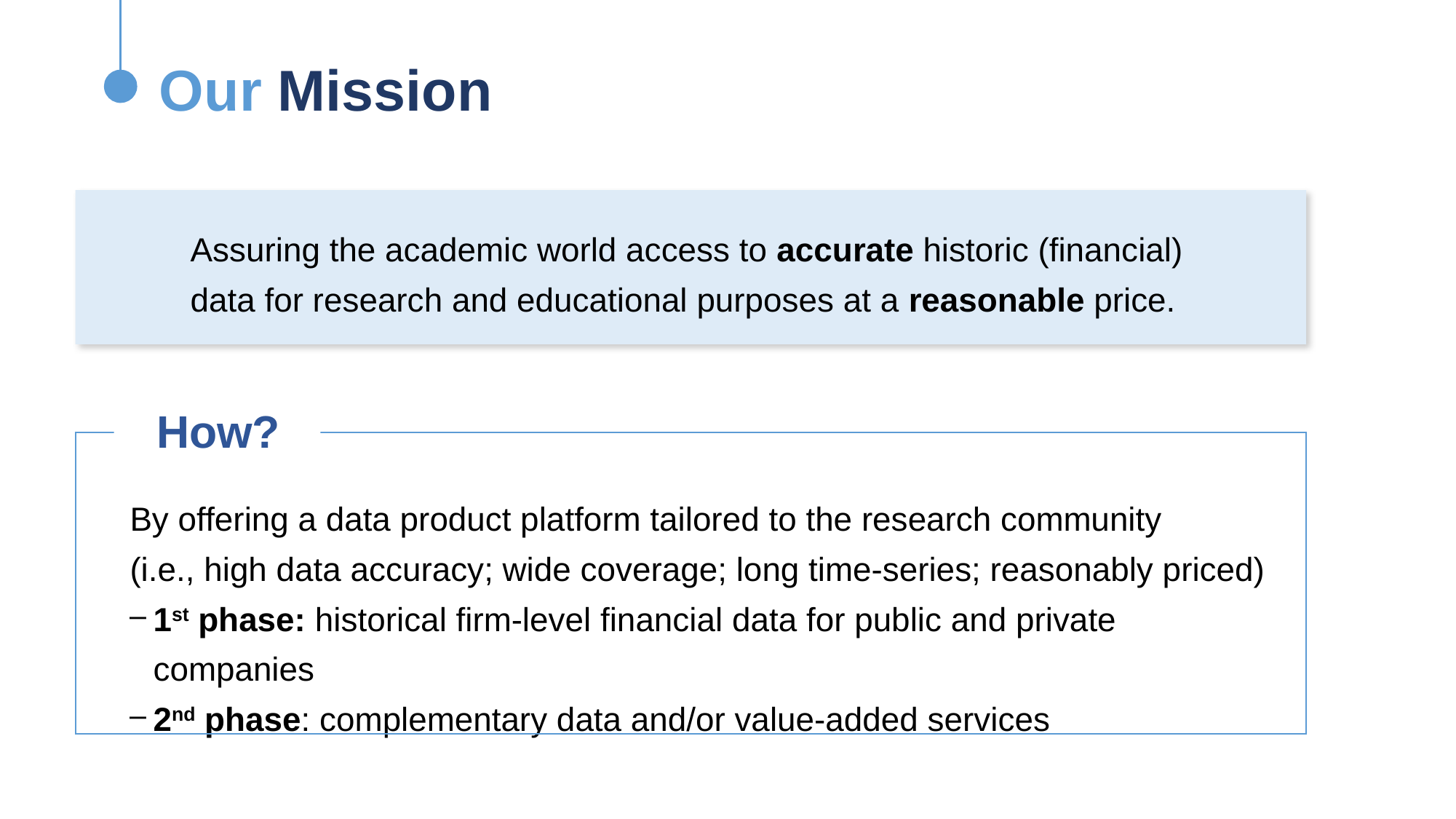

Our Mission

Assuring the academic world access to accurate historic (financial) data for research and educational purposes at a reasonable price.

How?

By offering a data product platform tailored to the research community
(i.e., high data accuracy; wide coverage; long time-series; reasonably priced)
1st phase: historical firm-level financial data for public and private companies
2nd phase: complementary data and/or value-added services